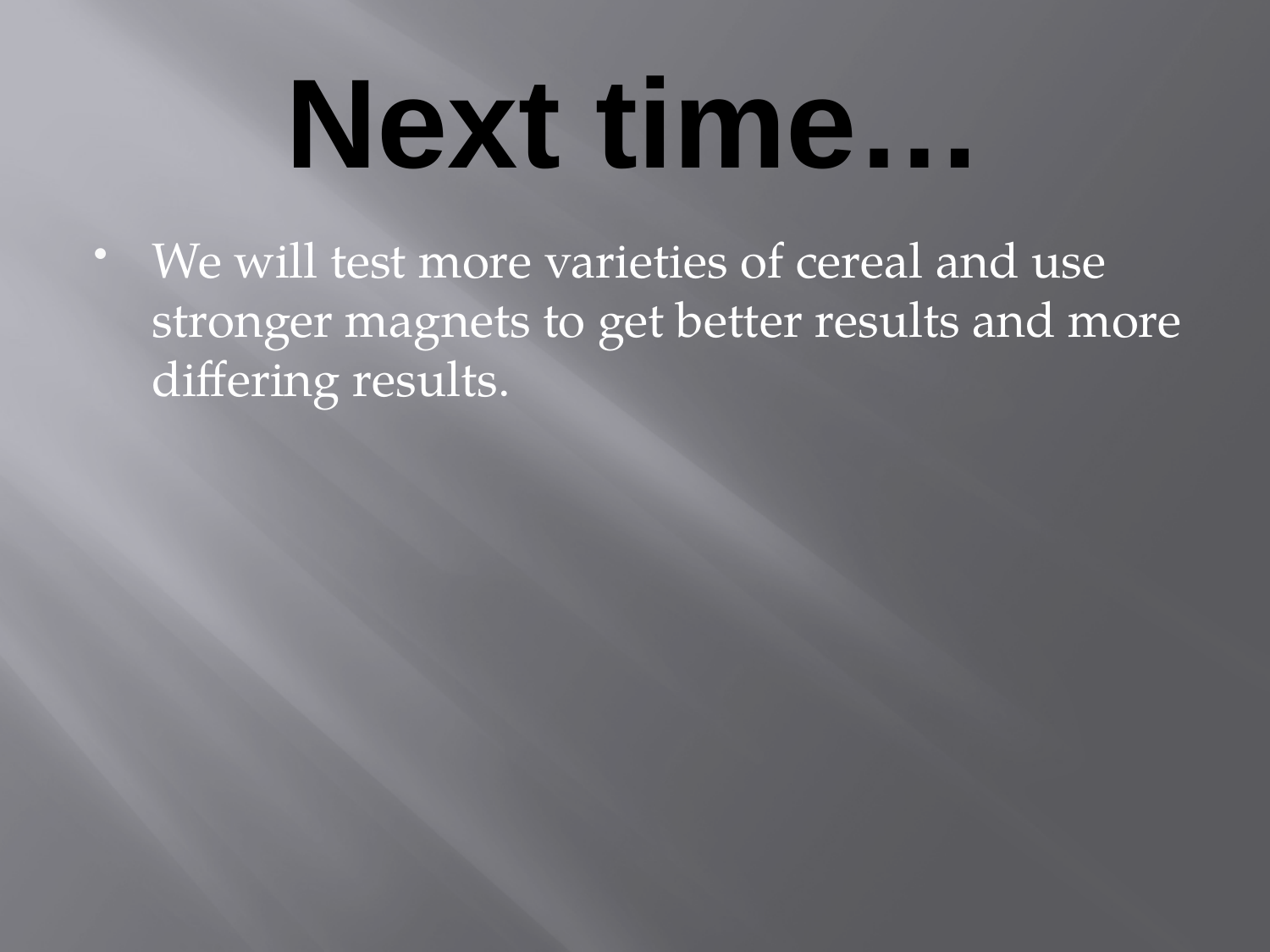

# Next time…
We will test more varieties of cereal and use stronger magnets to get better results and more differing results.